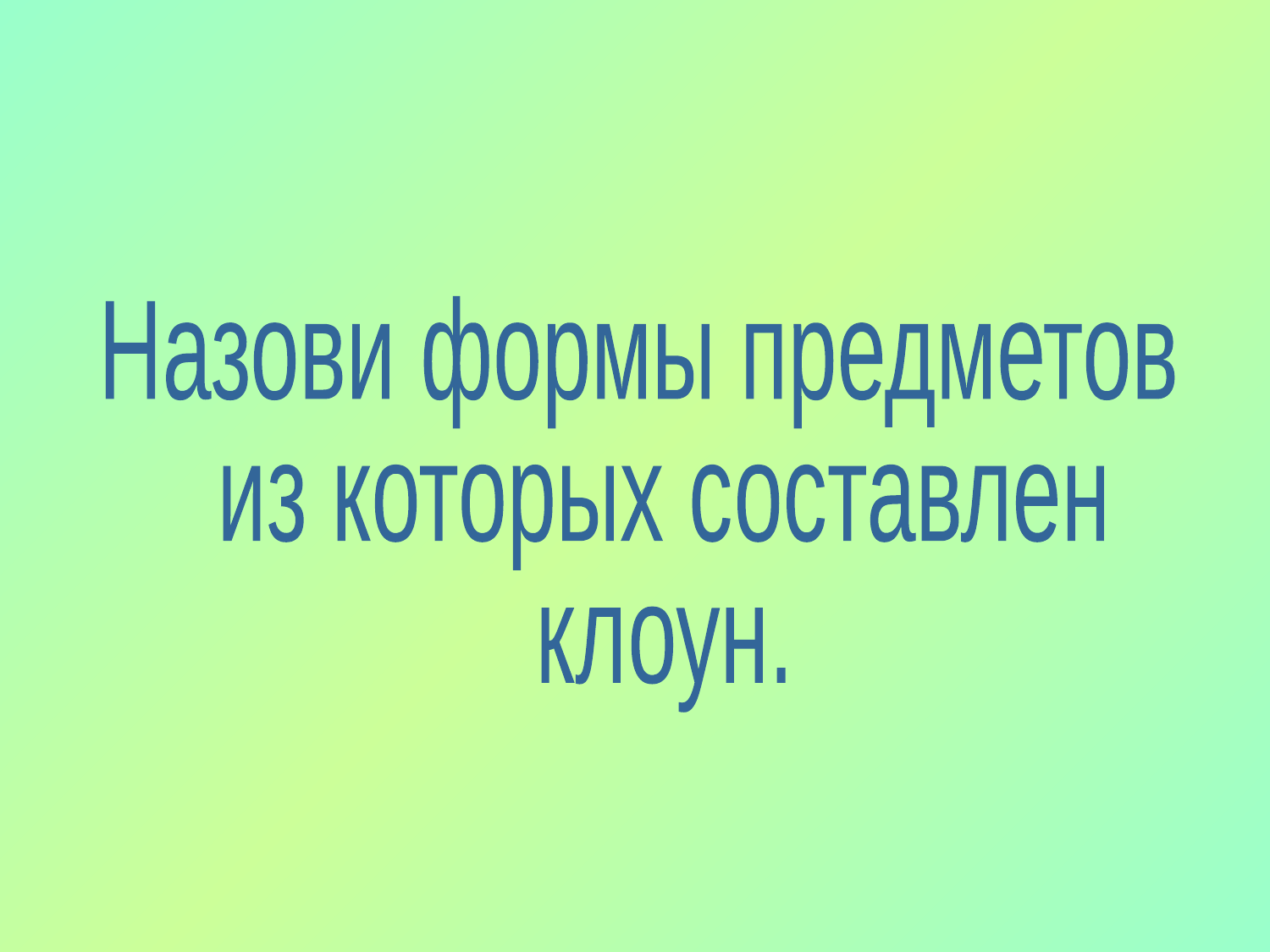

Назови формы предметов
 из которых составлен
 клоун.